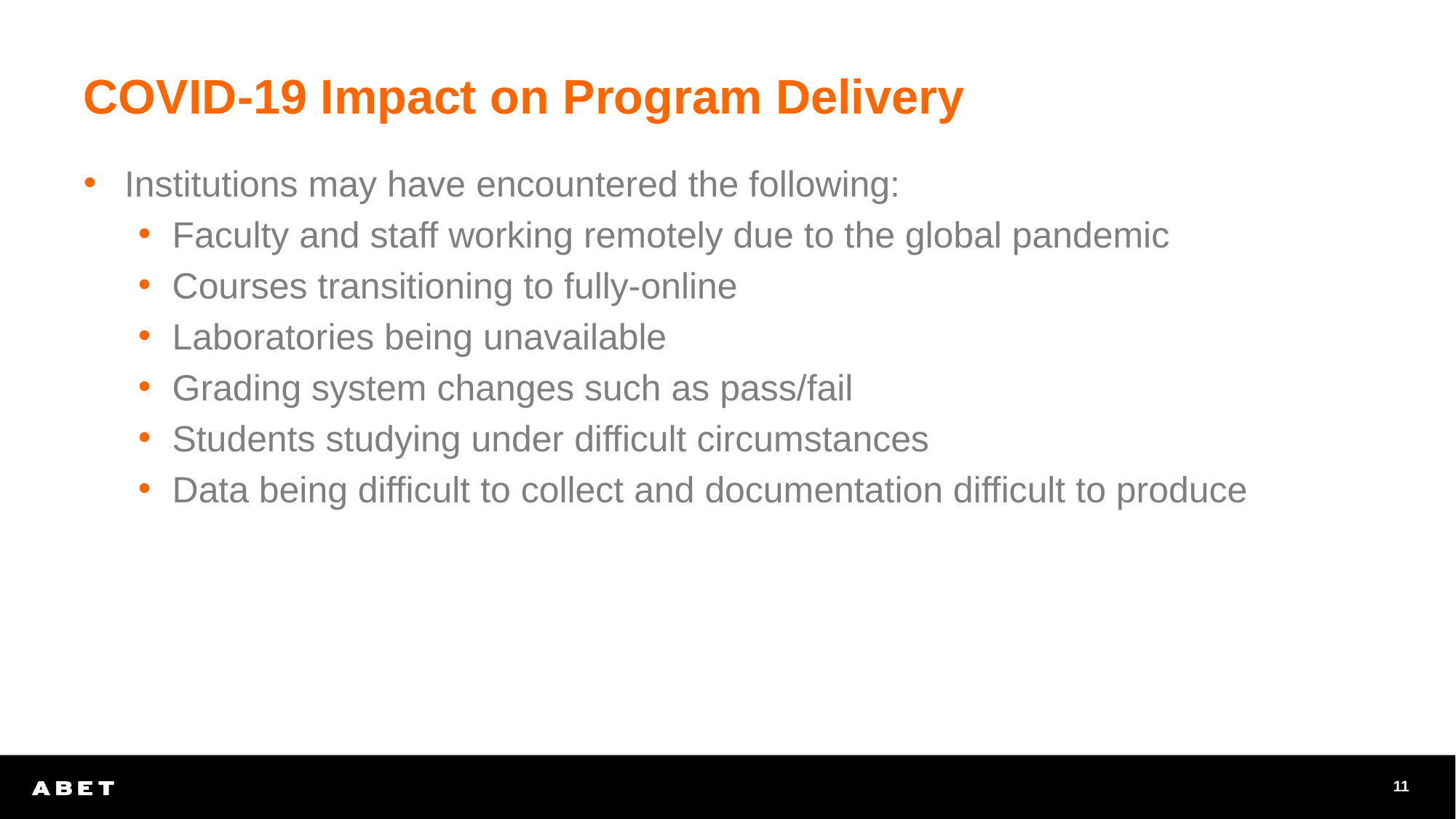

# COVID-19 Impact on Program Delivery
Institutions may have encountered the following:
Faculty and staff working remotely due to the global pandemic
Courses transitioning to fully-online
Laboratories being unavailable
Grading system changes such as pass/fail
Students studying under difficult circumstances
Data being difficult to collect and documentation difficult to produce